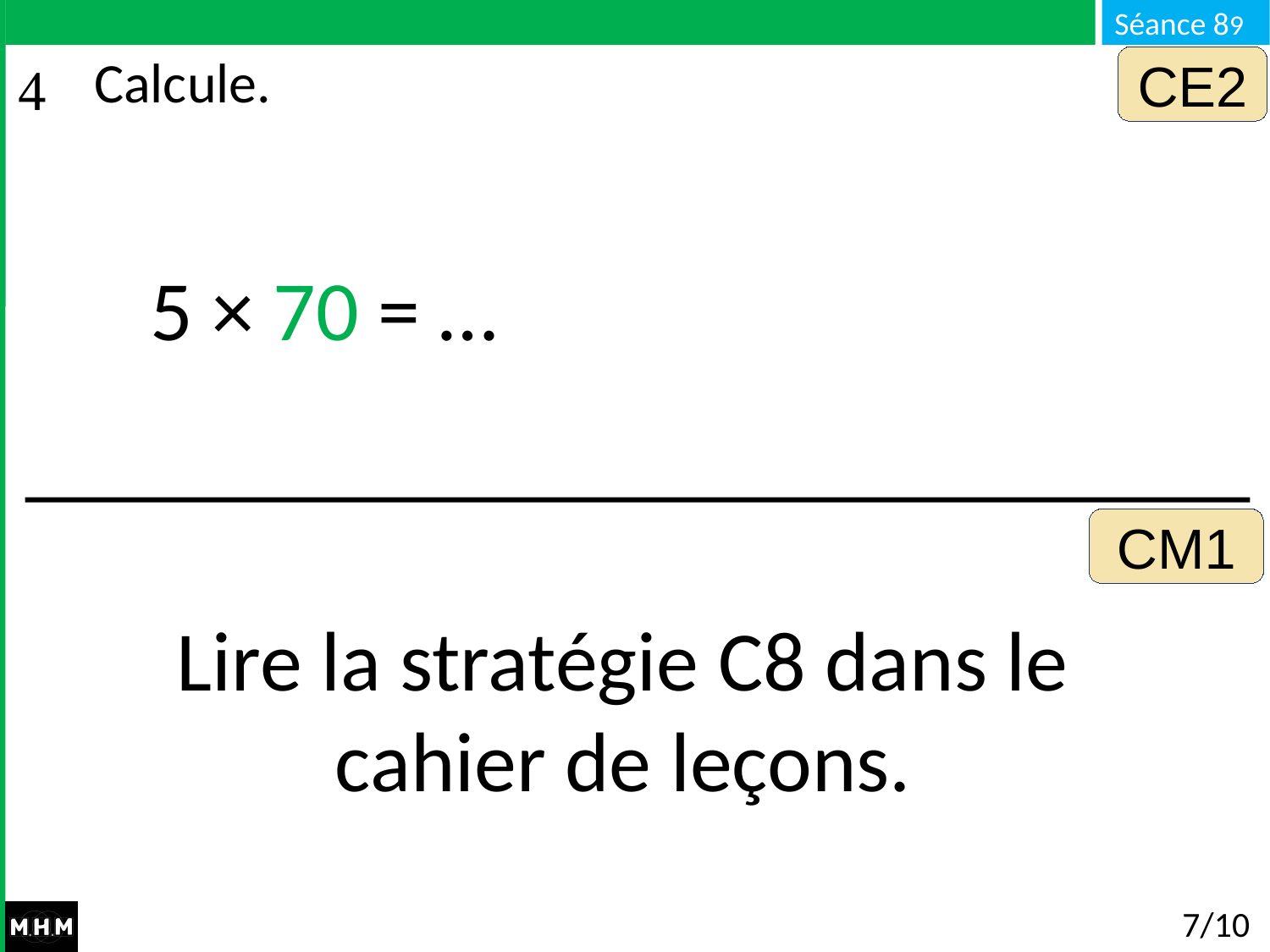

CE2
# Calcule.
5 × 70 = …

CM1
Lire la stratégie C8 dans le cahier de leçons.
7/10